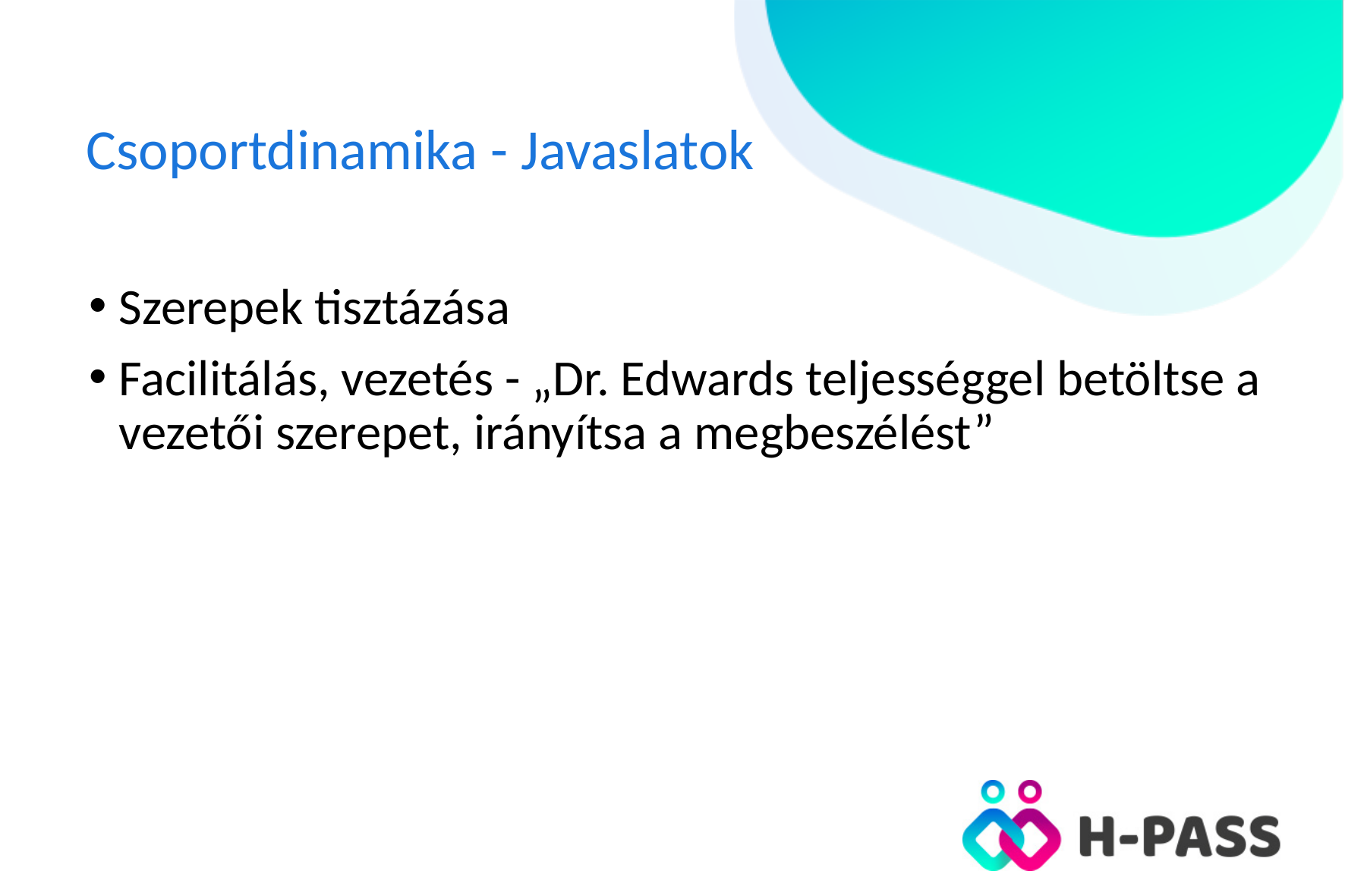

# Csoportdinamika - Javaslatok
Szerepek tisztázása
Facilitálás, vezetés - „Dr. Edwards teljességgel betöltse a vezetői szerepet, irányítsa a megbeszélést”